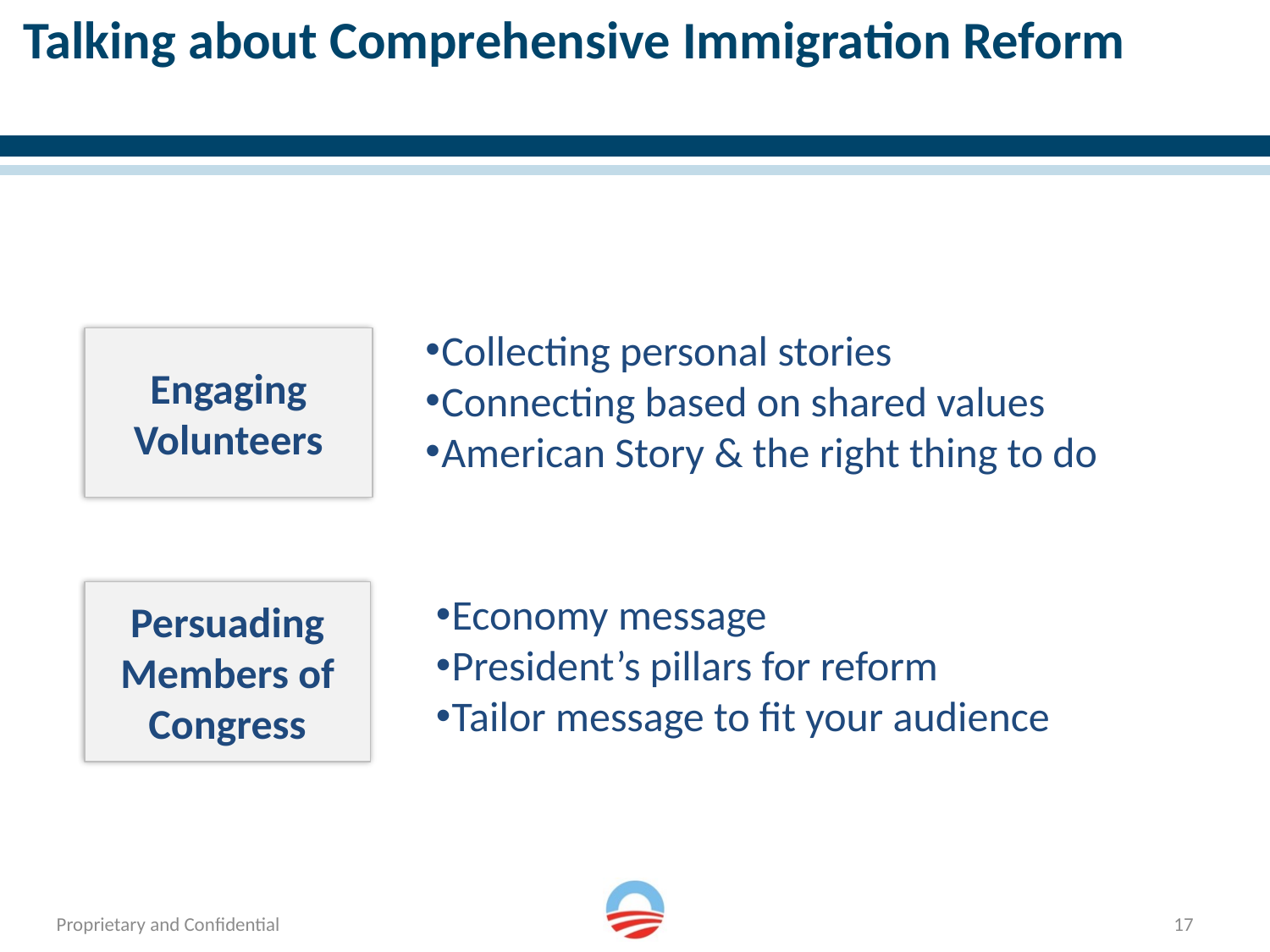

# Talking about Comprehensive Immigration Reform
Collecting personal stories
Connecting based on shared values
American Story & the right thing to do

Engaging Volunteers
Persuading Members of Congress
Economy message
President’s pillars for reform
Tailor message to fit your audience

17